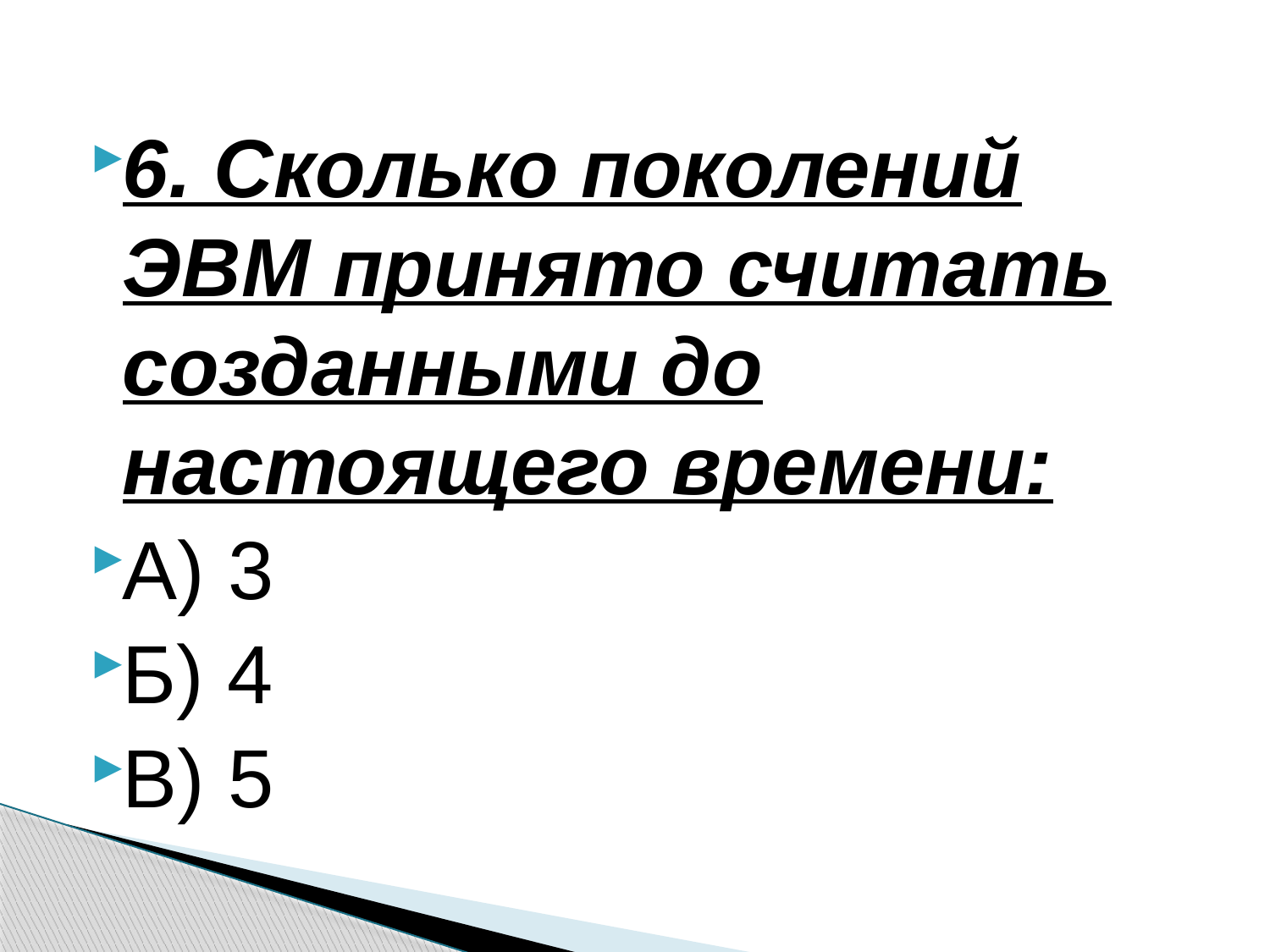

6. Сколько поколений ЭВМ принято считать созданными до настоящего времени:
А) 3
Б) 4
В) 5